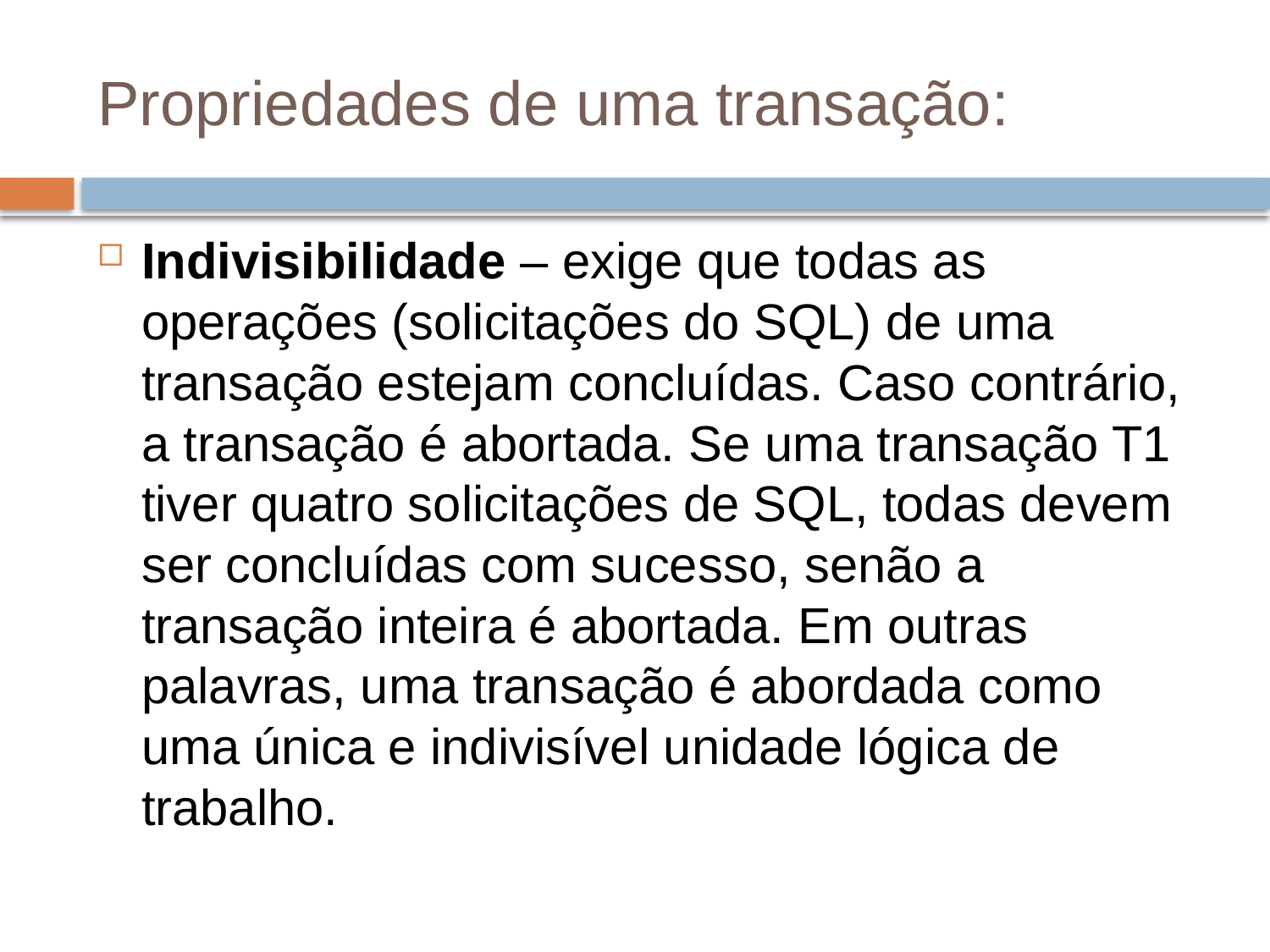

# Propriedades de uma transação:
Indivisibilidade – exige que todas as operações (solicitações do SQL) de uma transação estejam concluídas. Caso contrário, a transação é abortada. Se uma transação T1 tiver quatro solicitações de SQL, todas devem ser concluídas com sucesso, senão a transação inteira é abortada. Em outras palavras, uma transação é abordada como uma única e indivisível unidade lógica de trabalho.